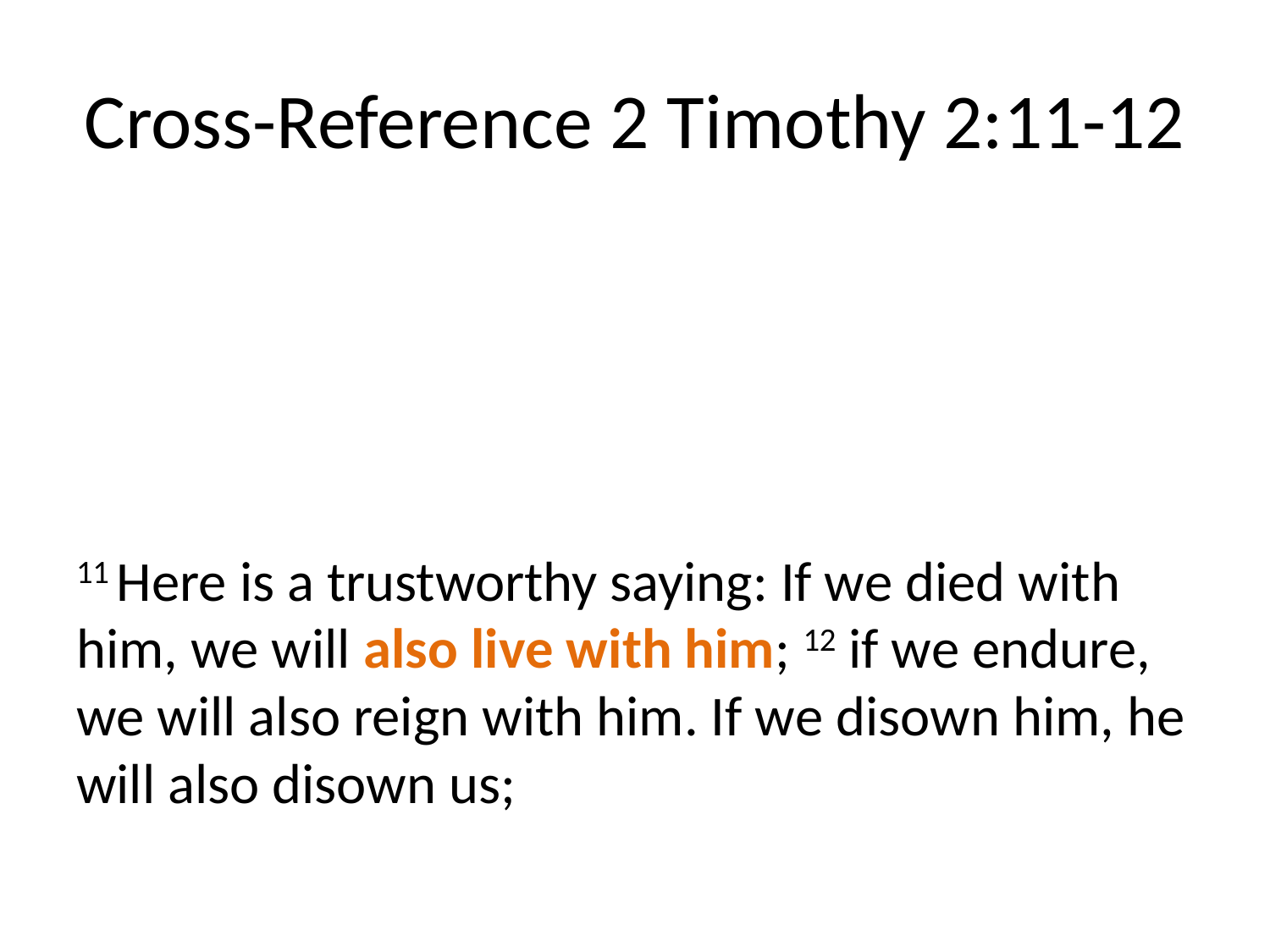

# Cross-Reference 2 Timothy 2:11-12

11 Here is a trustworthy saying: If we died with him, we will also live with him; 12 if we endure, we will also reign with him. If we disown him, he will also disown us;